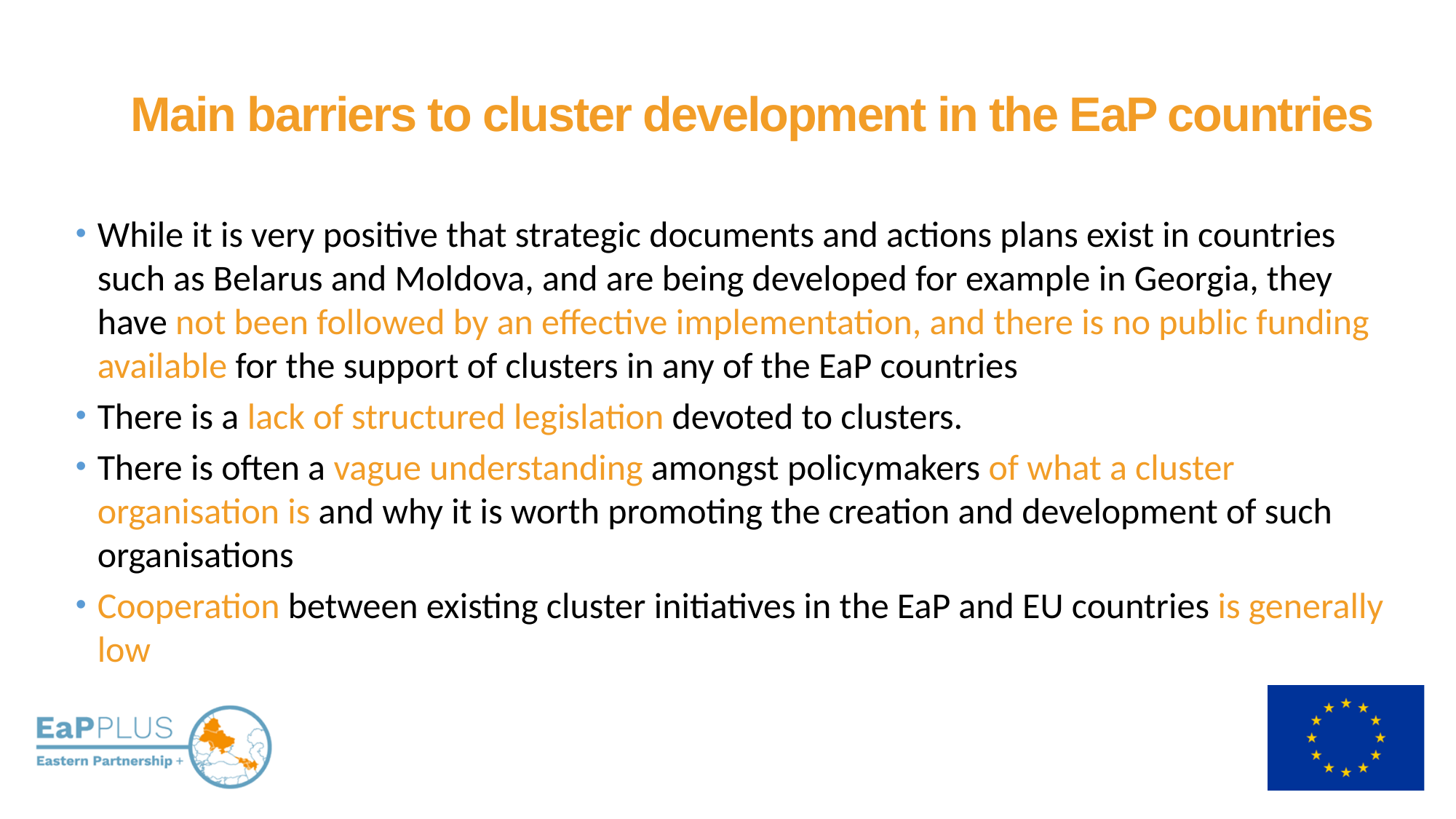

Main barriers to cluster development in the EaP countries
While it is very positive that strategic documents and actions plans exist in countries such as Belarus and Moldova, and are being developed for example in Georgia, they have not been followed by an effective implementation, and there is no public funding available for the support of clusters in any of the EaP countries
There is a lack of structured legislation devoted to clusters.
There is often a vague understanding amongst policymakers of what a cluster organisation is and why it is worth promoting the creation and development of such organisations
Cooperation between existing cluster initiatives in the EaP and EU countries is generally low